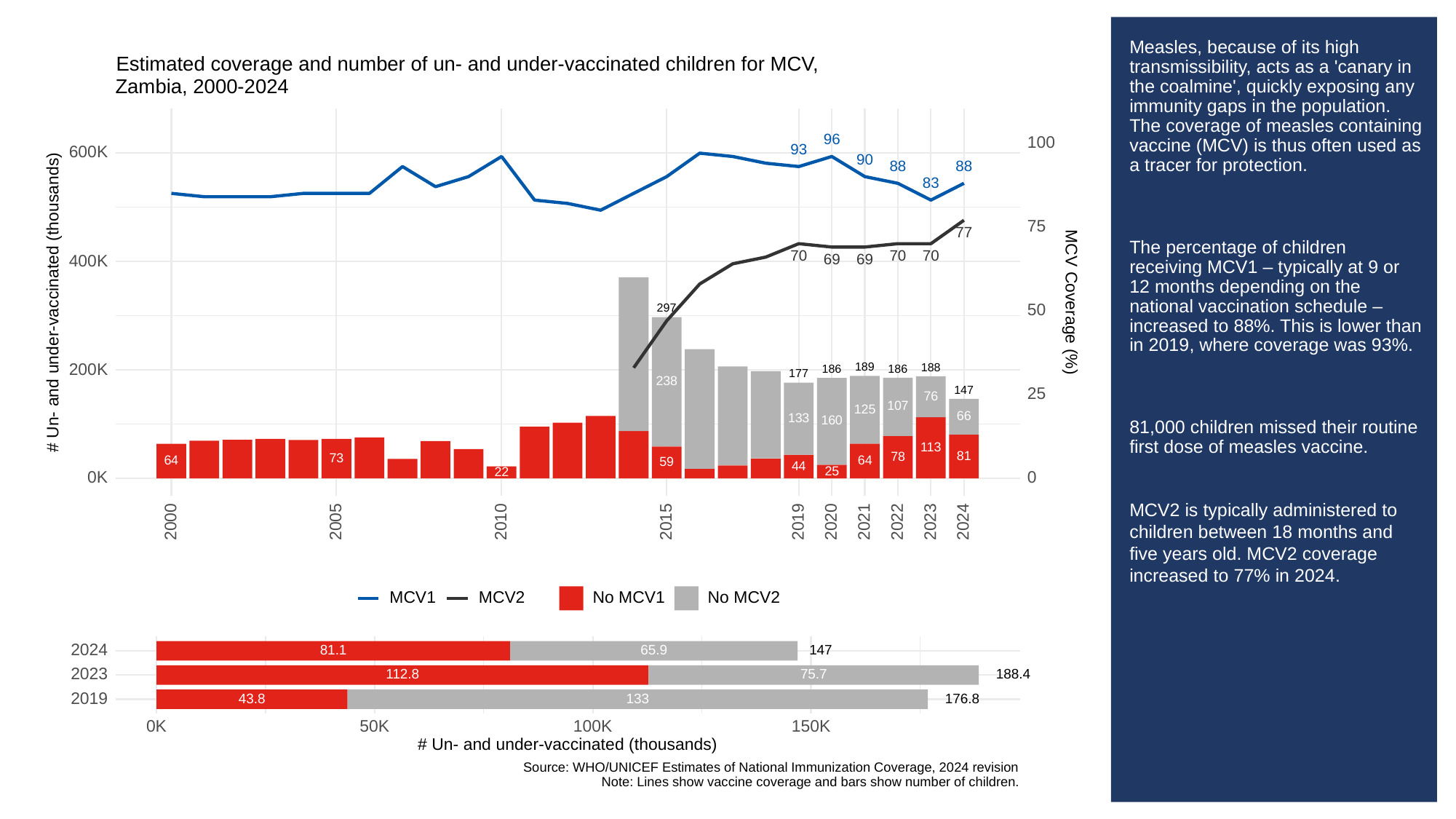

# Measles, because of its high transmissibility, acts as a 'canary in the coalmine', quickly exposing any immunity gaps in the population. The coverage of measles containing vaccine (MCV) is thus often used as a tracer for protection.

The percentage of children receiving MCV1 – typically at 9 or 12 months depending on the national vaccination schedule – increased to 88%. This is lower than in 2019, where coverage was 93%.

81,000 children missed their routine first dose of measles vaccine.

MCV2 is typically administered to children between 18 months and five years old. MCV2 coverage increased to 77% in 2024.

Estimated coverage and number of un- and under-vaccinated children for MCV,
Zambia, 2000-2024

96
100
93
600K

90
88
88
83

75
77
70
70
70
69
69
400K

# Un- and under-vaccinated (thousands)
MCV Coverage (%)
297
50

189
188
200K
186
186

177

238

147
25
76

107
125
66
133

160

113

81
78
73

64
64
59

44

25
22

0K
0

2023
2000
2005
2010
2015
2019
2020
2021
2022
2024

MCV1
MCV2
No MCV1
No MCV2

2024
81.1
65.9
147

2023
112.8
188.4
75.7

2019
43.8
133
176.8

0K
50K
100K
150K
# Un- and under-vaccinated (thousands)
Source: WHO/UNICEF Estimates of National Immunization Coverage, 2024 revision
Note: Lines show vaccine coverage and bars show number of children.